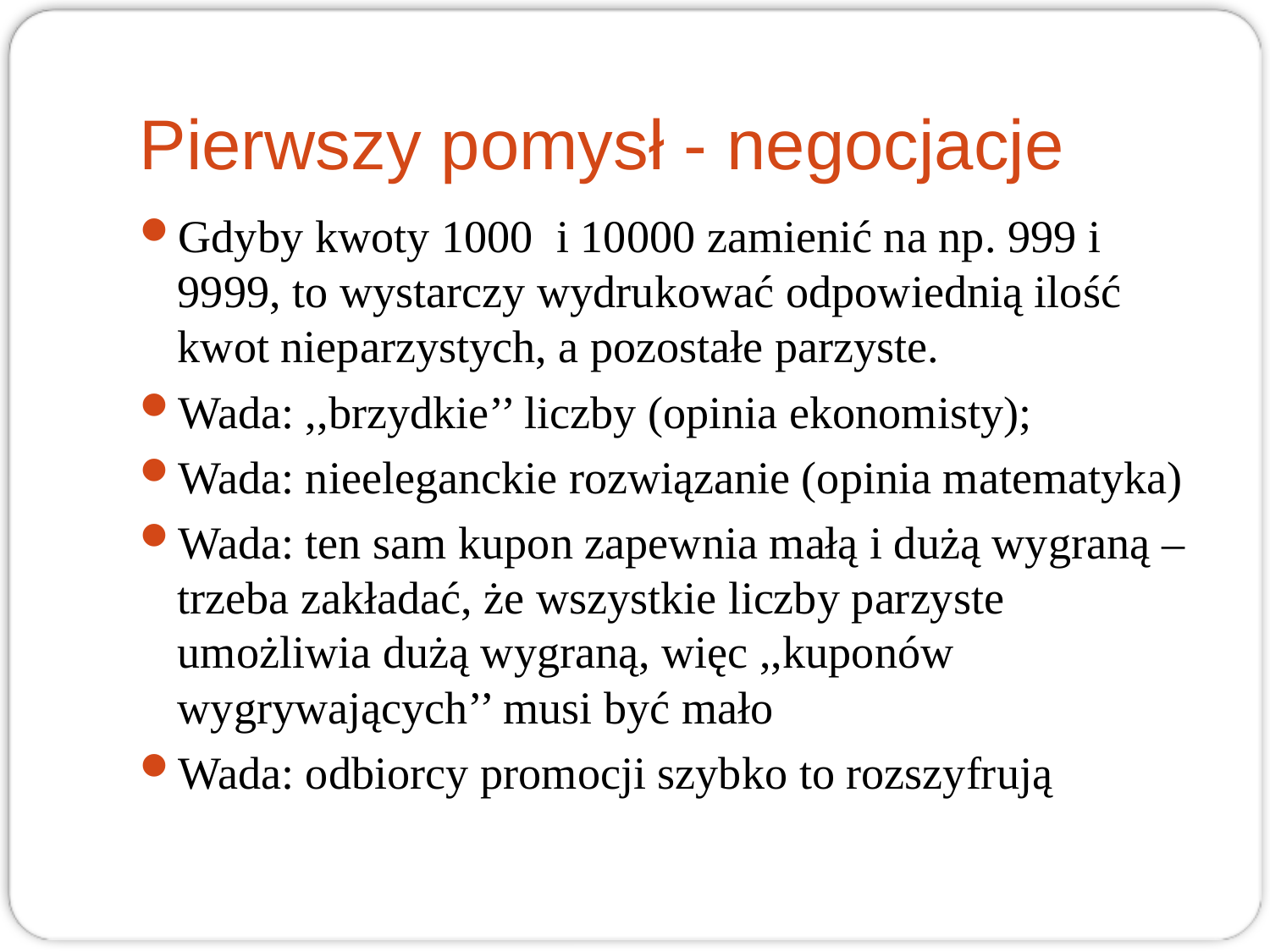

# Pierwszy pomysł - negocjacje
Gdyby kwoty 1000  i 10000 zamienić na np. 999 i 9999, to wystarczy wydrukować odpowiednią ilość kwot nieparzystych, a pozostałe parzyste.
Wada: ,,brzydkie’’ liczby (opinia ekonomisty);
Wada: nieeleganckie rozwiązanie (opinia matematyka)
Wada: ten sam kupon zapewnia małą i dużą wygraną – trzeba zakładać, że wszystkie liczby parzyste umożliwia dużą wygraną, więc ,,kuponów wygrywających’’ musi być mało
Wada: odbiorcy promocji szybko to rozszyfrują